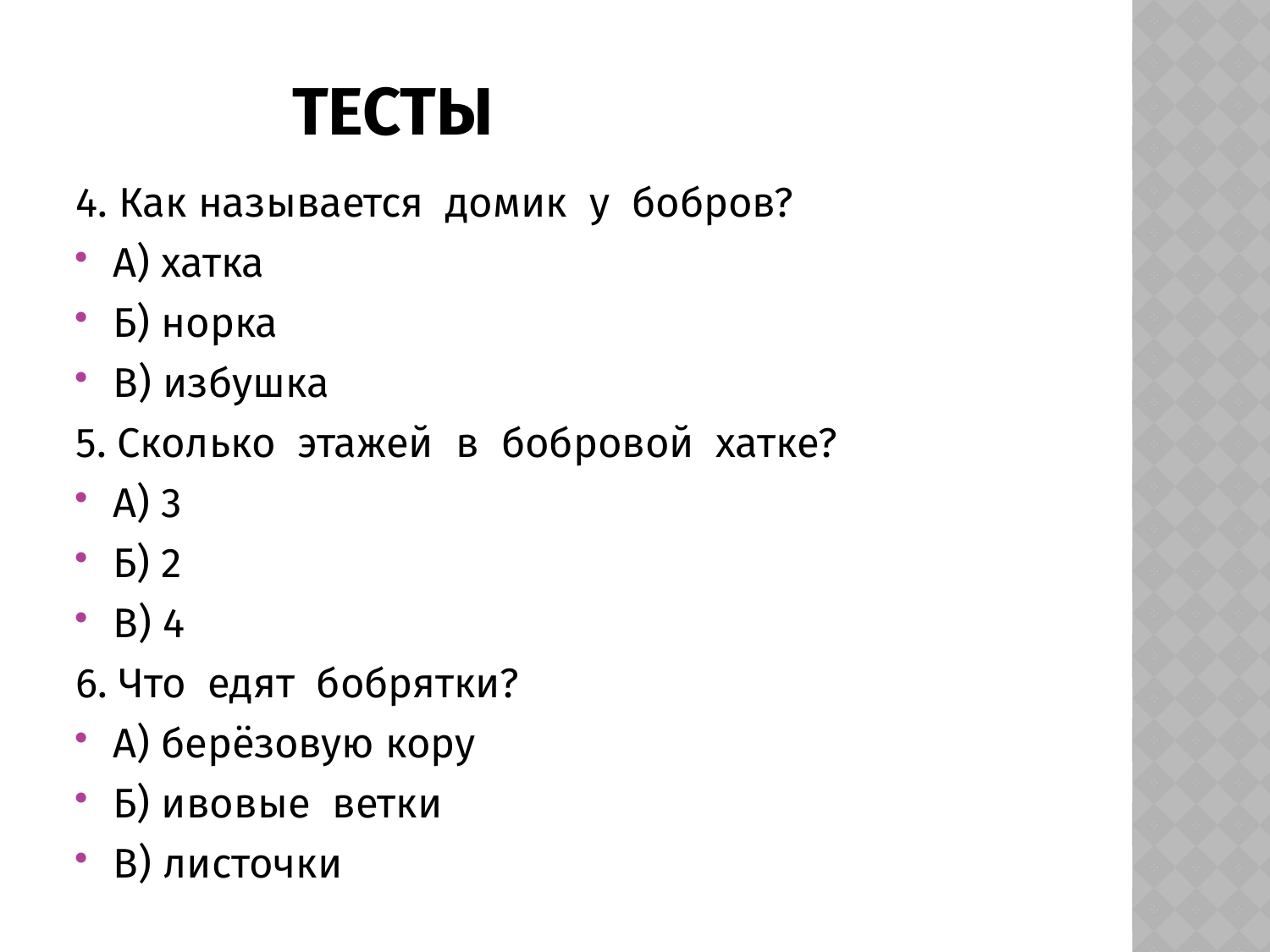

# Тесты
4. Как называется  домик  у  бобров?
А) хатка
Б) норка
В) избушка
5. Сколько  этажей  в  бобровой  хатке?
А) 3
Б) 2
В) 4
6. Что  едят  бобрятки?
А) берёзовую кору
Б) ивовые  ветки
В) листочки